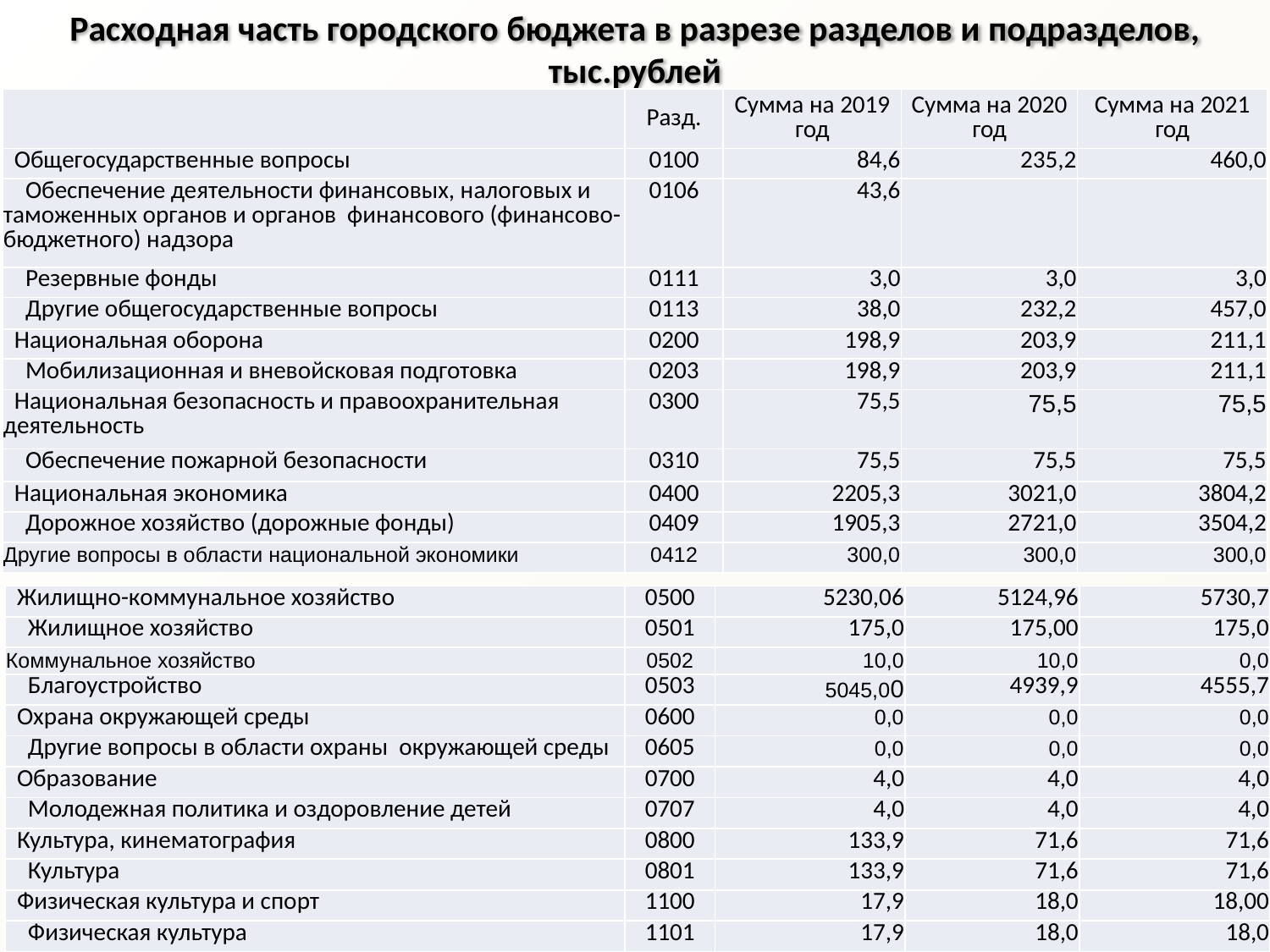

Расходная часть городского бюджета в разрезе разделов и подразделов, тыс.рублей
|  | Разд. | Сумма на 2019 год | Сумма на 2020 год | Сумма на 2021 год |
| --- | --- | --- | --- | --- |
| Общегосударственные вопросы | 0100 | 84,6 | 235,2 | 460,0 |
| Обеспечение деятельности финансовых, налоговых и таможенных органов и органов финансового (финансово-бюджетного) надзора | 0106 | 43,6 |  |  |
| Резервные фонды | 0111 | 3,0 | 3,0 | 3,0 |
| Другие общегосударственные вопросы | 0113 | 38,0 | 232,2 | 457,0 |
| Национальная оборона | 0200 | 198,9 | 203,9 | 211,1 |
| Мобилизационная и вневойсковая подготовка | 0203 | 198,9 | 203,9 | 211,1 |
| Национальная безопасность и правоохранительная деятельность | 0300 | 75,5 | 75,5 | 75,5 |
| Обеспечение пожарной безопасности | 0310 | 75,5 | 75,5 | 75,5 |
| Национальная экономика | 0400 | 2205,3 | 3021,0 | 3804,2 |
| Дорожное хозяйство (дорожные фонды) | 0409 | 1905,3 | 2721,0 | 3504,2 |
| Другие вопросы в области национальной экономики | 0412 | 300,0 | 300,0 | 300,0 |
| Жилищно-коммунальное хозяйство | 0500 | 5230,06 | 5124,96 | 5730,7 |
| --- | --- | --- | --- | --- |
| Жилищное хозяйство | 0501 | 175,0 | 175,00 | 175,0 |
| Коммунальное хозяйство | 0502 | 10,0 | 10,0 | 0,0 |
| Благоустройство | 0503 | 5045,00 | 4939,9 | 4555,7 |
| Охрана окружающей среды | 0600 | 0,0 | 0,0 | 0,0 |
| Другие вопросы в области охраны окружающей среды | 0605 | 0,0 | 0,0 | 0,0 |
| Образование | 0700 | 4,0 | 4,0 | 4,0 |
| Молодежная политика и оздоровление детей | 0707 | 4,0 | 4,0 | 4,0 |
| Культура, кинематография | 0800 | 133,9 | 71,6 | 71,6 |
| Культура | 0801 | 133,9 | 71,6 | 71,6 |
| Физическая культура и спорт | 1100 | 17,9 | 18,0 | 18,00 |
| Физическая культура | 1101 | 17,9 | 18,0 | 18,0 |
23